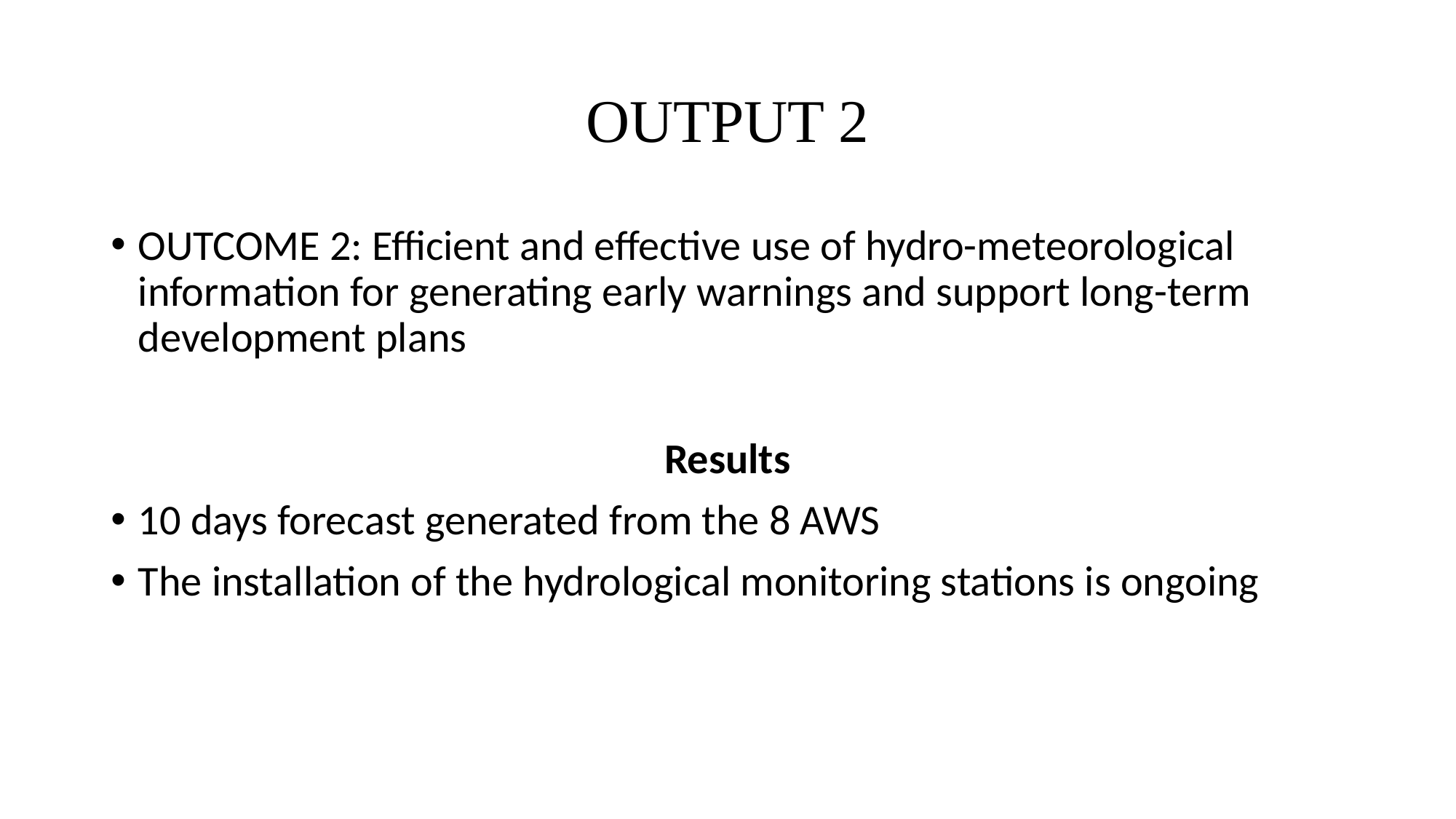

# OUTPUT 2
OUTCOME 2: Efficient and effective use of hydro-meteorological information for generating early warnings and support long-term development plans

Results
10 days forecast generated from the 8 AWS
The installation of the hydrological monitoring stations is ongoing